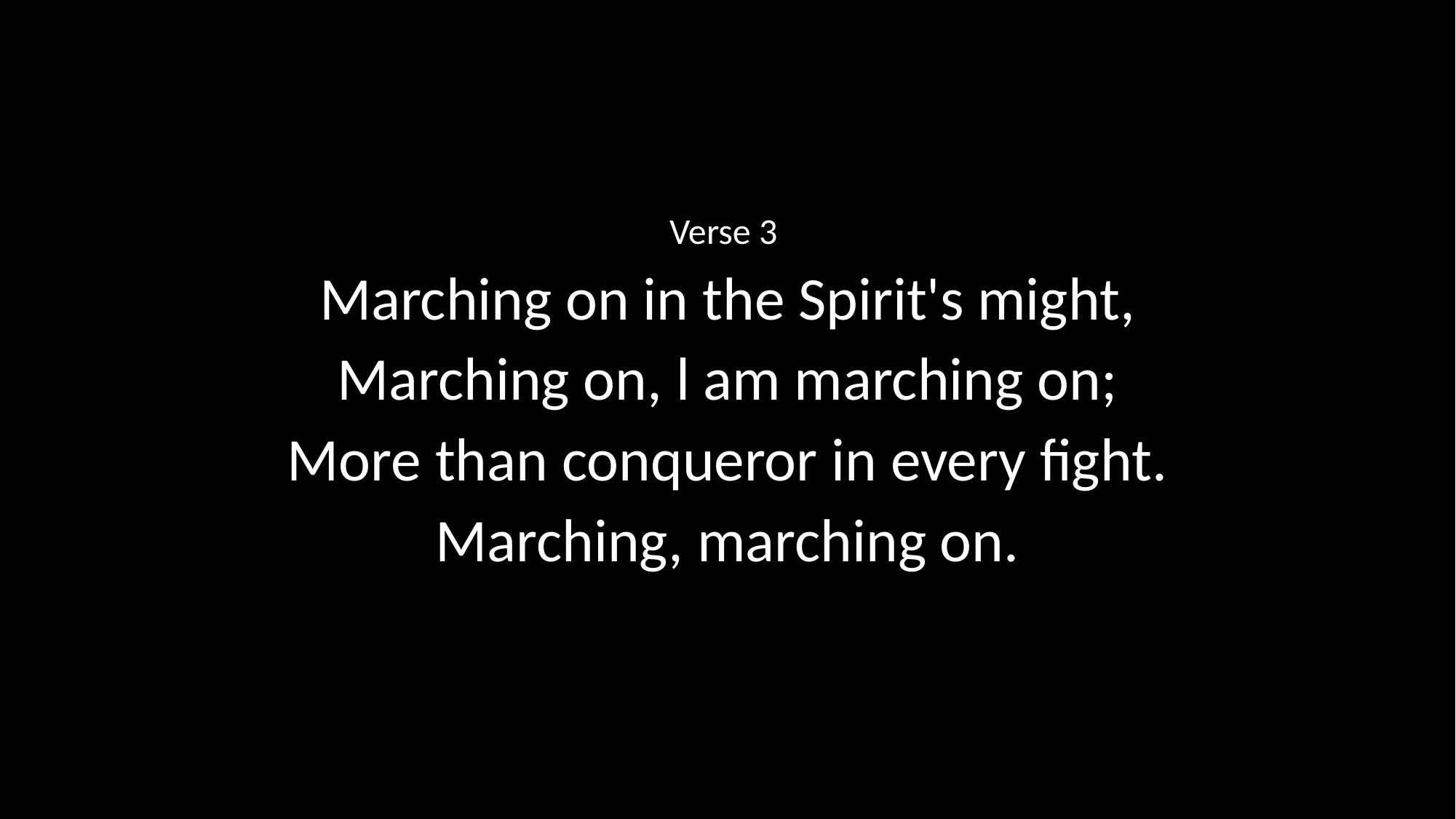

Verse 3
Marching on in the Spirit's might,
Marching on, l am marching on;
More than conqueror in every fight.
Marching, marching on.